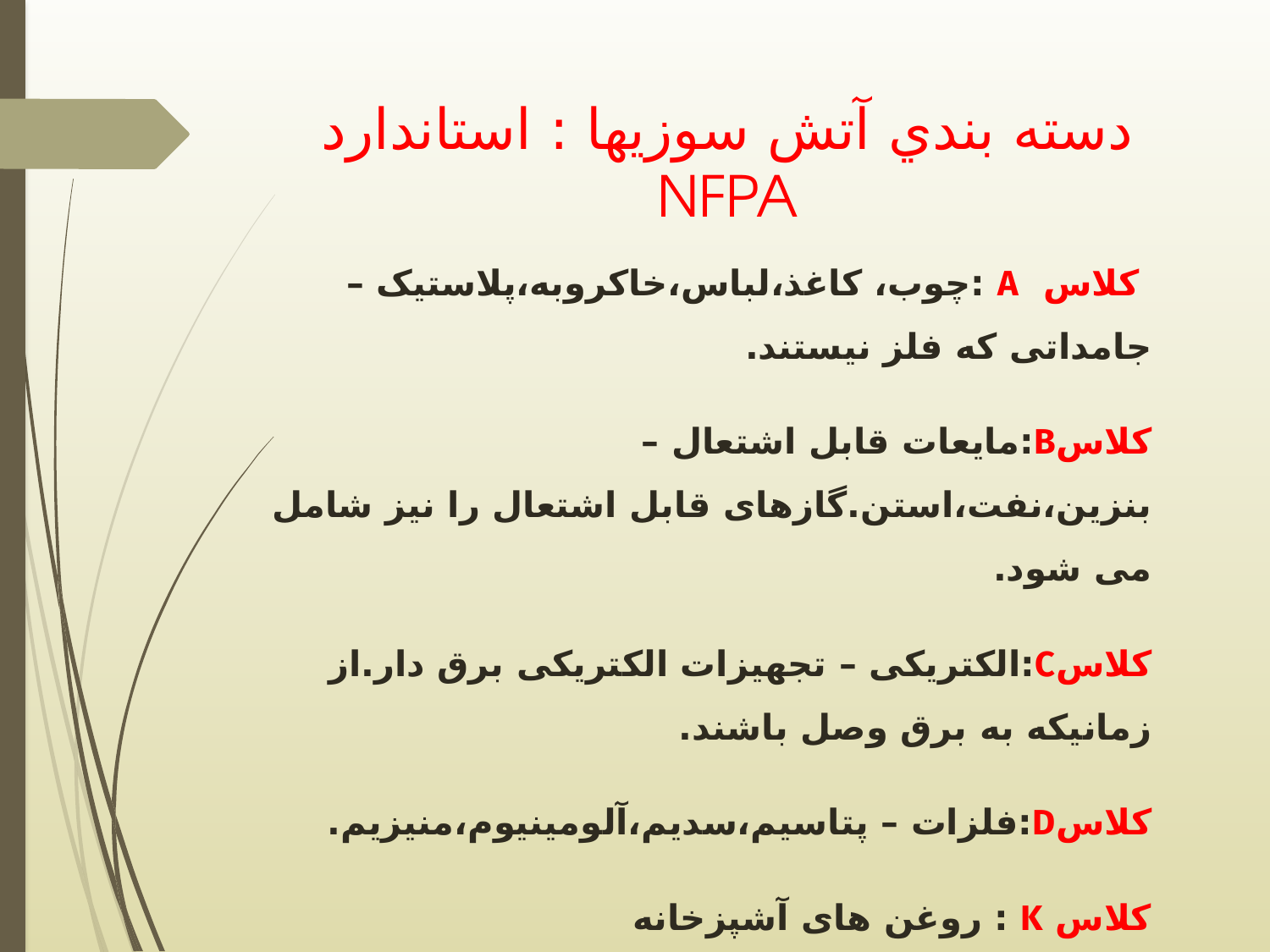

# دسته بندي آتش سوزيها : استاندارد NFPA
 کلاس  A :چوب، کاغذ،لباس،خاکروبه،پلاستیک – جامداتی که فلز نیستند.
کلاسB:مایعات قابل اشتعال – بنزین،نفت،استن.گازهای قابل اشتعال را نیز شامل می شود.
کلاسC:الکتریکی – تجهیزات الکتریکی برق دار.از زمانیکه به برق وصل باشند.
کلاسD:فلزات – پتاسیم،سدیم،آلومینیوم،منیزیم.
کلاس K : روغن های آشپزخانه